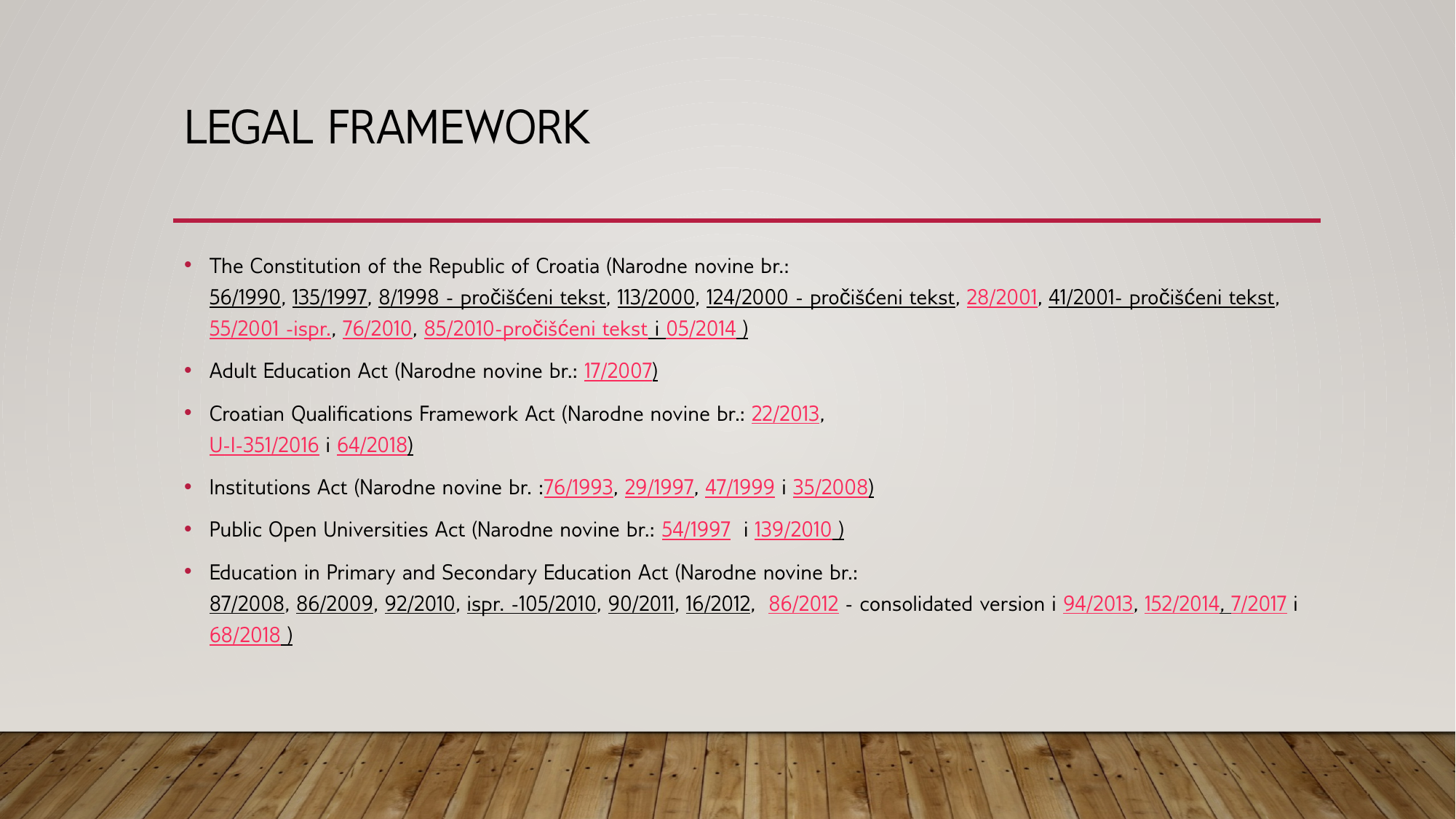

# LEGAL FRAMEWORK
The Constitution of the Republic of Croatia (Narodne novine br.:
56/1990, 135/1997, 8/1998 - pročišćeni tekst, 113/2000, 124/2000 - pročišćeni tekst, 28/2001, 41/2001- pročišćeni tekst, 55/2001 -ispr., 76/2010, 85/2010-pročišćeni tekst i 05/2014 )
Adult Education Act (Narodne novine br.: 17/2007)
Croatian Qualifications Framework Act (Narodne novine br.: 22/2013,
U-I-351/2016 i 64/2018)
Institutions Act (Narodne novine br. :76/1993, 29/1997, 47/1999 i 35/2008)
Public Open Universities Act (Narodne novine br.: 54/1997  i 139/2010 )
Education in Primary and Secondary Education Act (Narodne novine br.:
87/2008, 86/2009, 92/2010, ispr. -105/2010, 90/2011, 16/2012,  86/2012 - consolidated version i 94/2013, 152/2014, 7/2017 i 68/2018 )